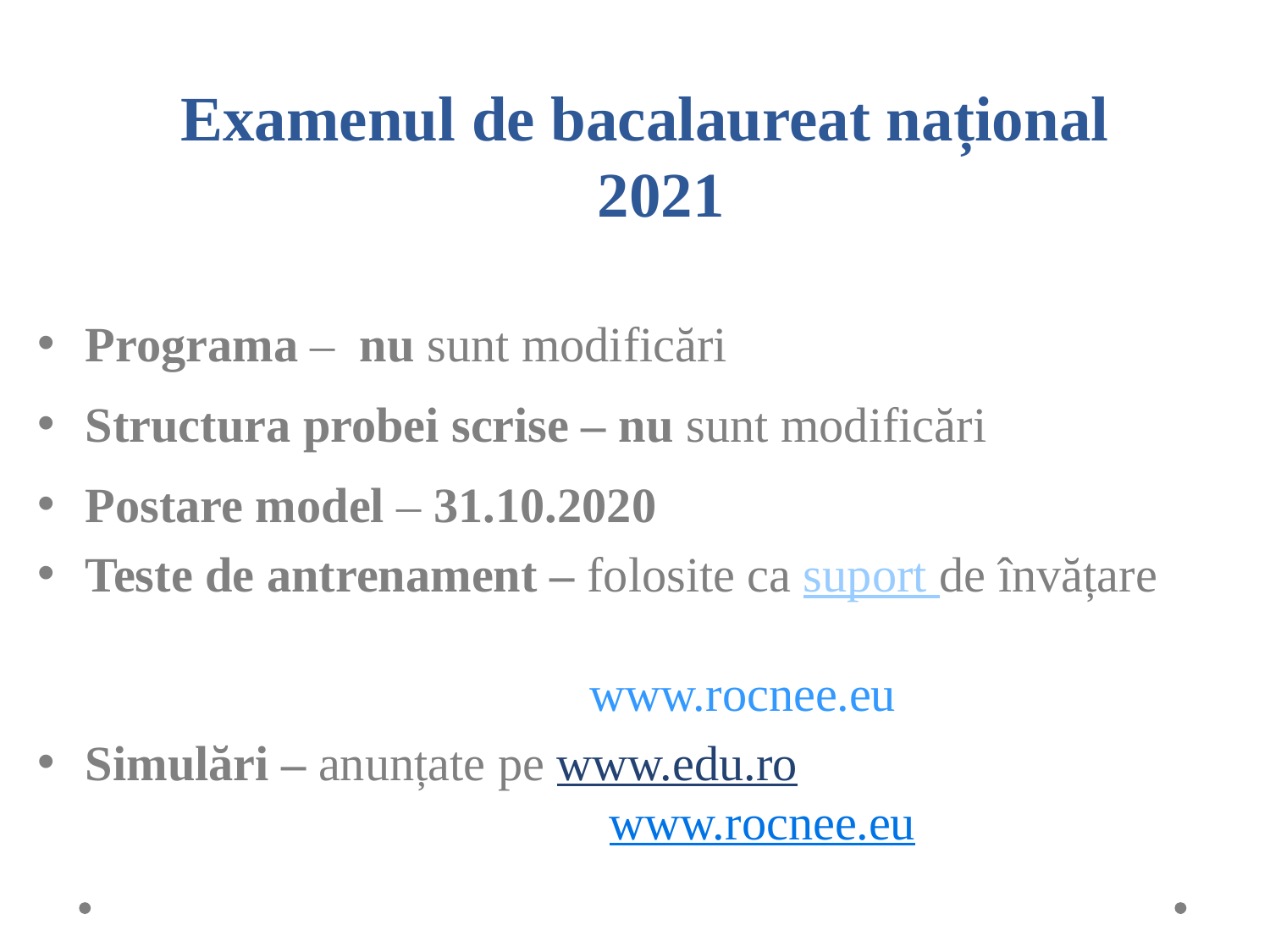

# Examenul de bacalaureat național 2021
Programa –  nu sunt modificări
Structura probei scrise – nu sunt modificări
Postare model – 31.10.2020
Teste de antrenament – folosite ca suport de învățare
                                             www.rocnee.eu
Simulări – anunțate pe www.edu.ro                    				                      www.rocnee.eu